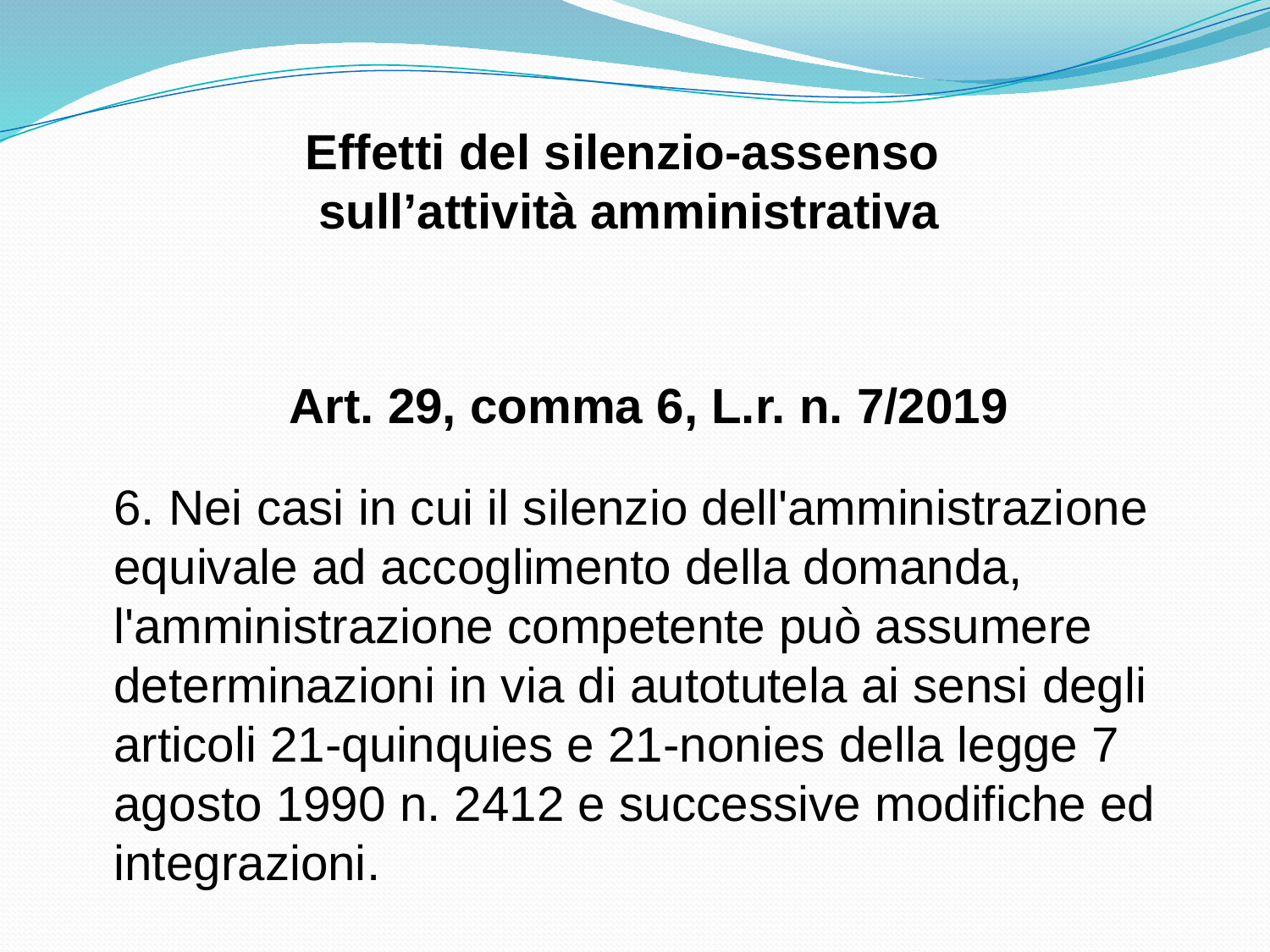

Effetti del silenzio-assenso
sull’attività amministrativa
Art. 29, comma 6, L.r. n. 7/2019

6. Nei casi in cui il silenzio dell'amministrazione equivale ad accoglimento della domanda, l'amministrazione competente può assumere determinazioni in via di autotutela ai sensi degli articoli 21-quinquies e 21-nonies della legge 7 agosto 1990 n. 2412 e successive modifiche ed integrazioni.